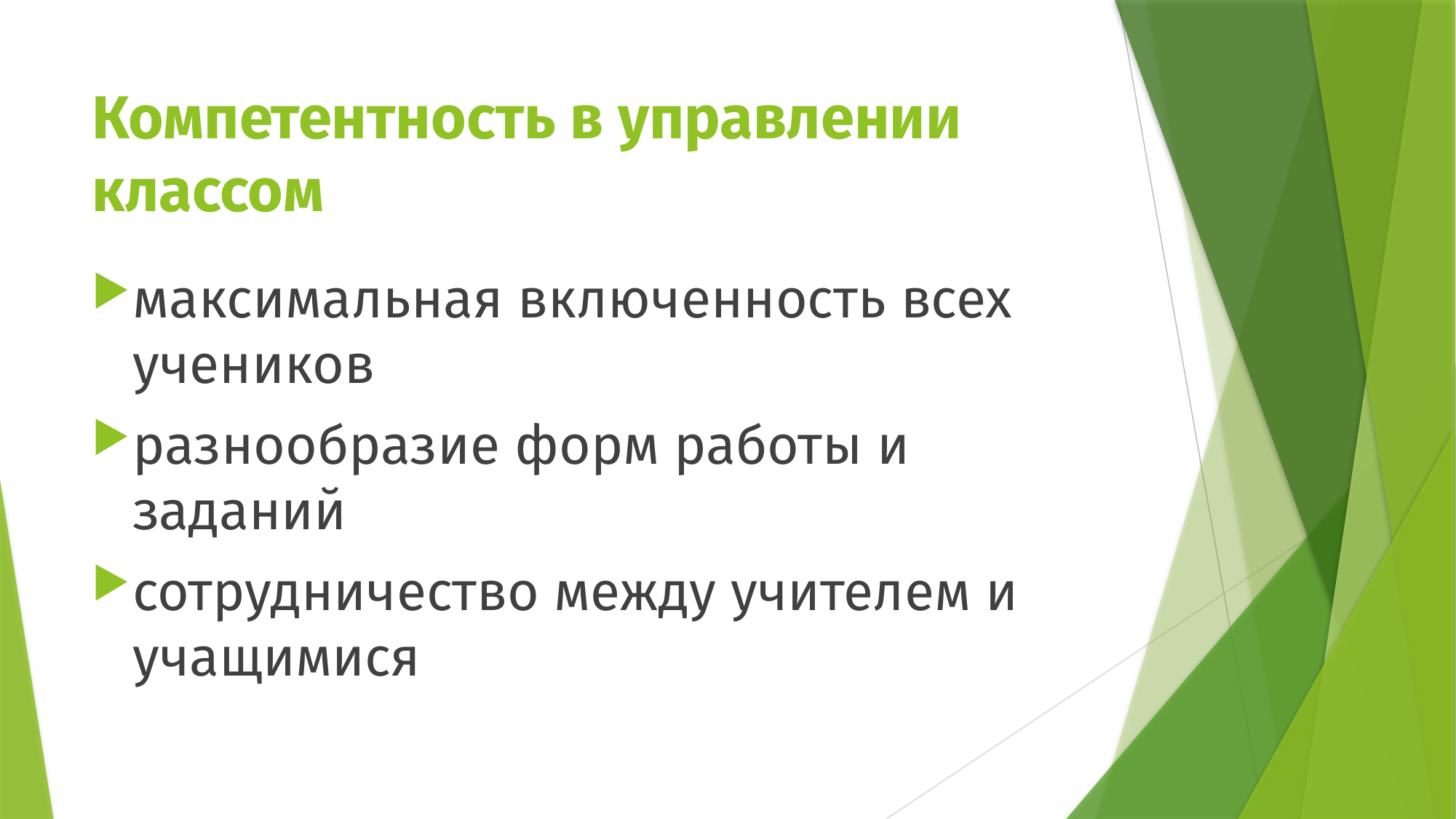

# Компетентность в управлении классом
максимальная включенность всех учеников
разнообразие форм работы и заданий
сотрудничество между учителем и учащимися